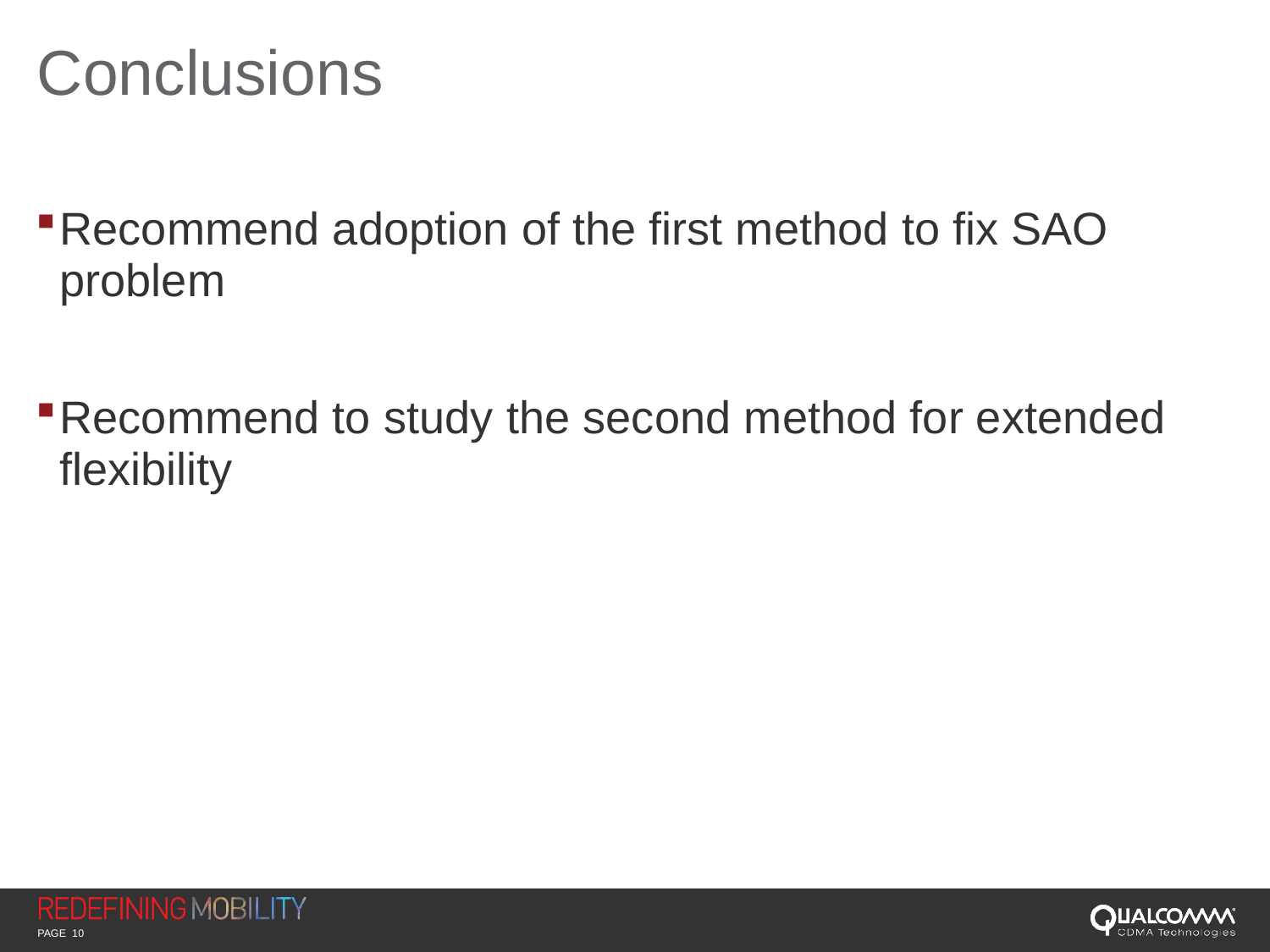

# Conclusions

Recommend adoption of the first method to fix SAO problem

Recommend to study the second method for extended flexibility